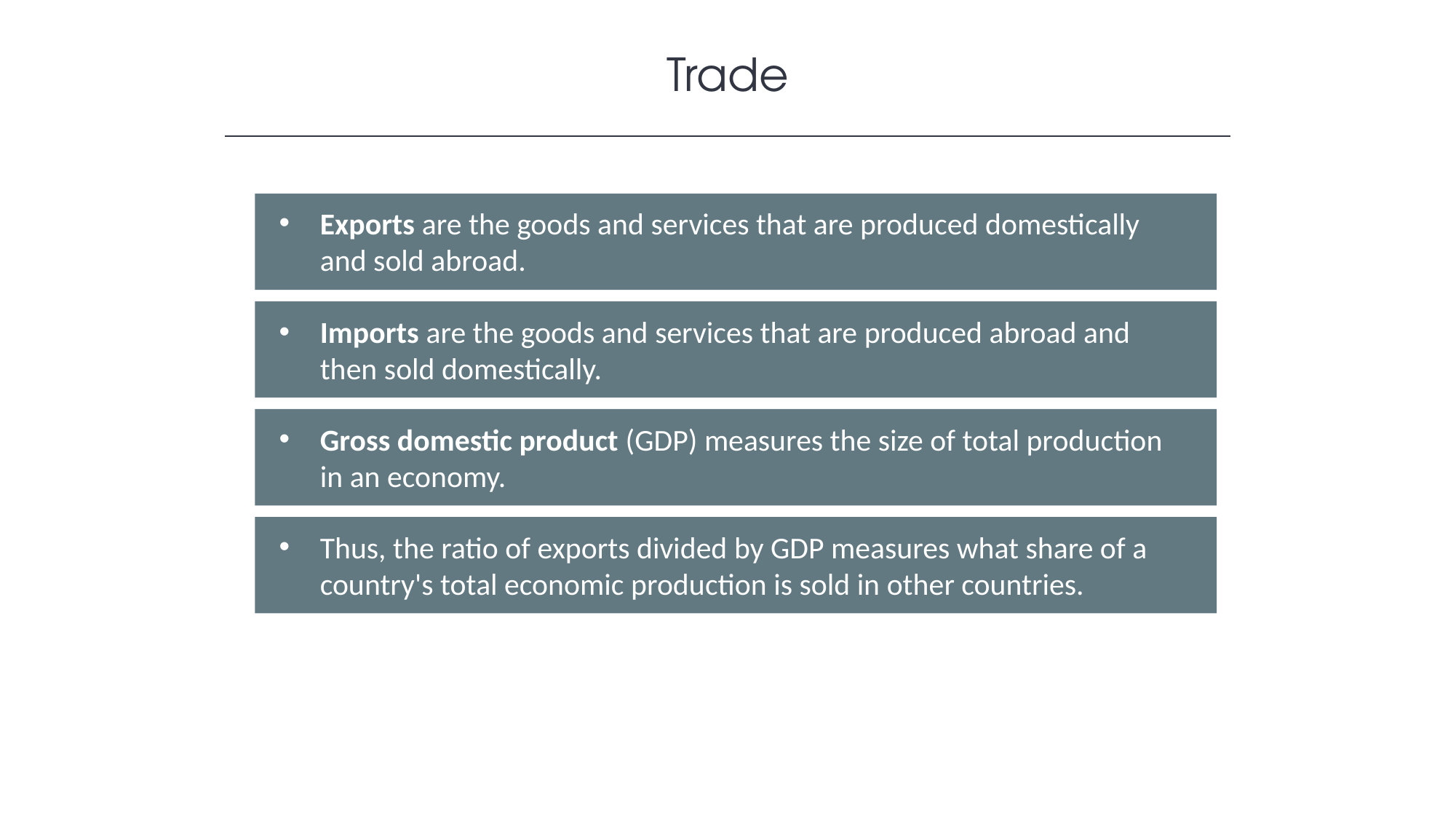

Trade

Exports are the goods and services that are produced domestically and sold abroad.

Imports are the goods and services that are produced abroad and then sold domestically.

Gross domestic product (GDP) measures the size of total production in an economy.

Thus, the ratio of exports divided by GDP measures what share of a country's total economic production is sold in other countries.